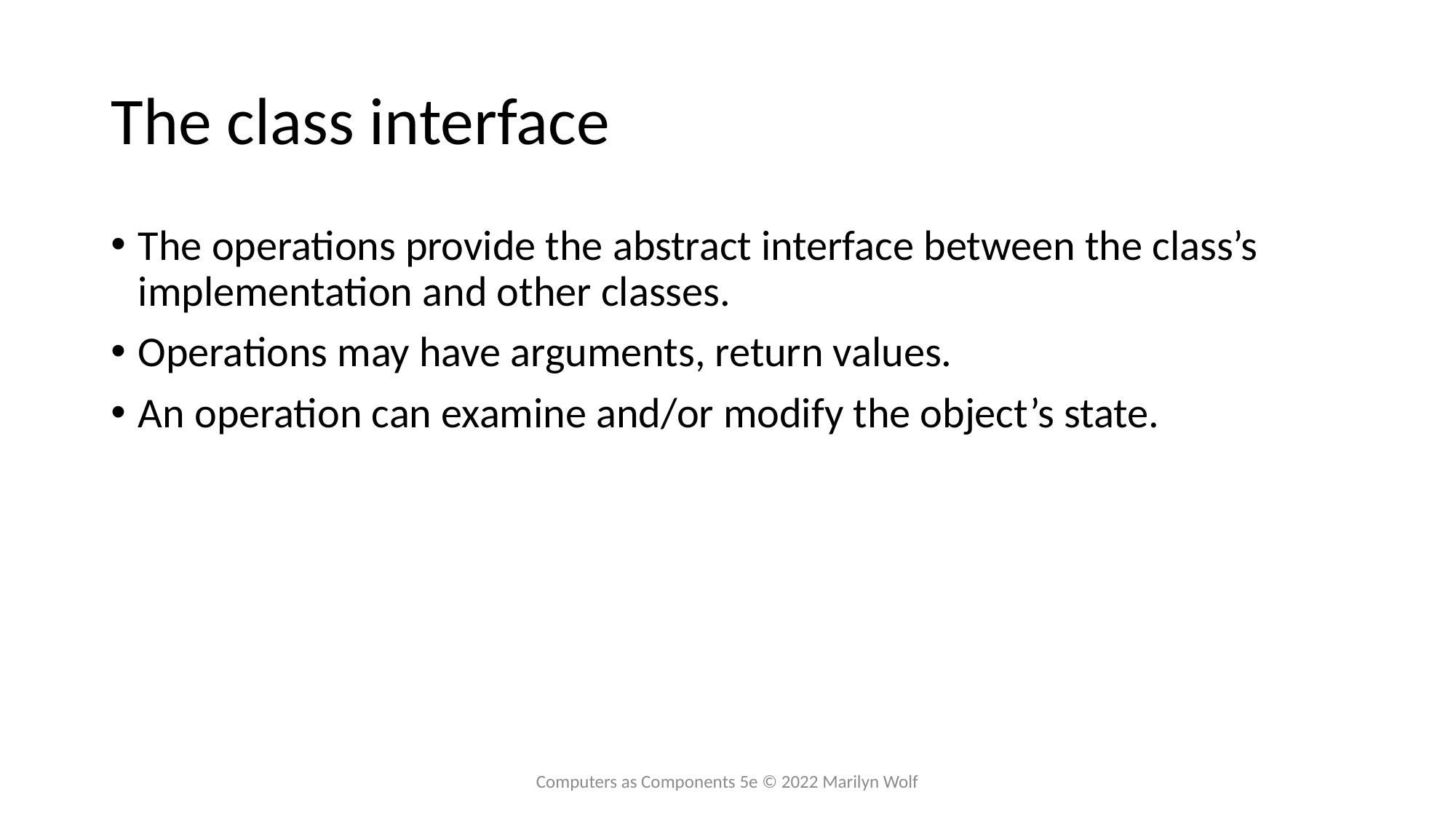

# The class interface
The operations provide the abstract interface between the class’s implementation and other classes.
Operations may have arguments, return values.
An operation can examine and/or modify the object’s state.
Computers as Components 5e © 2022 Marilyn Wolf